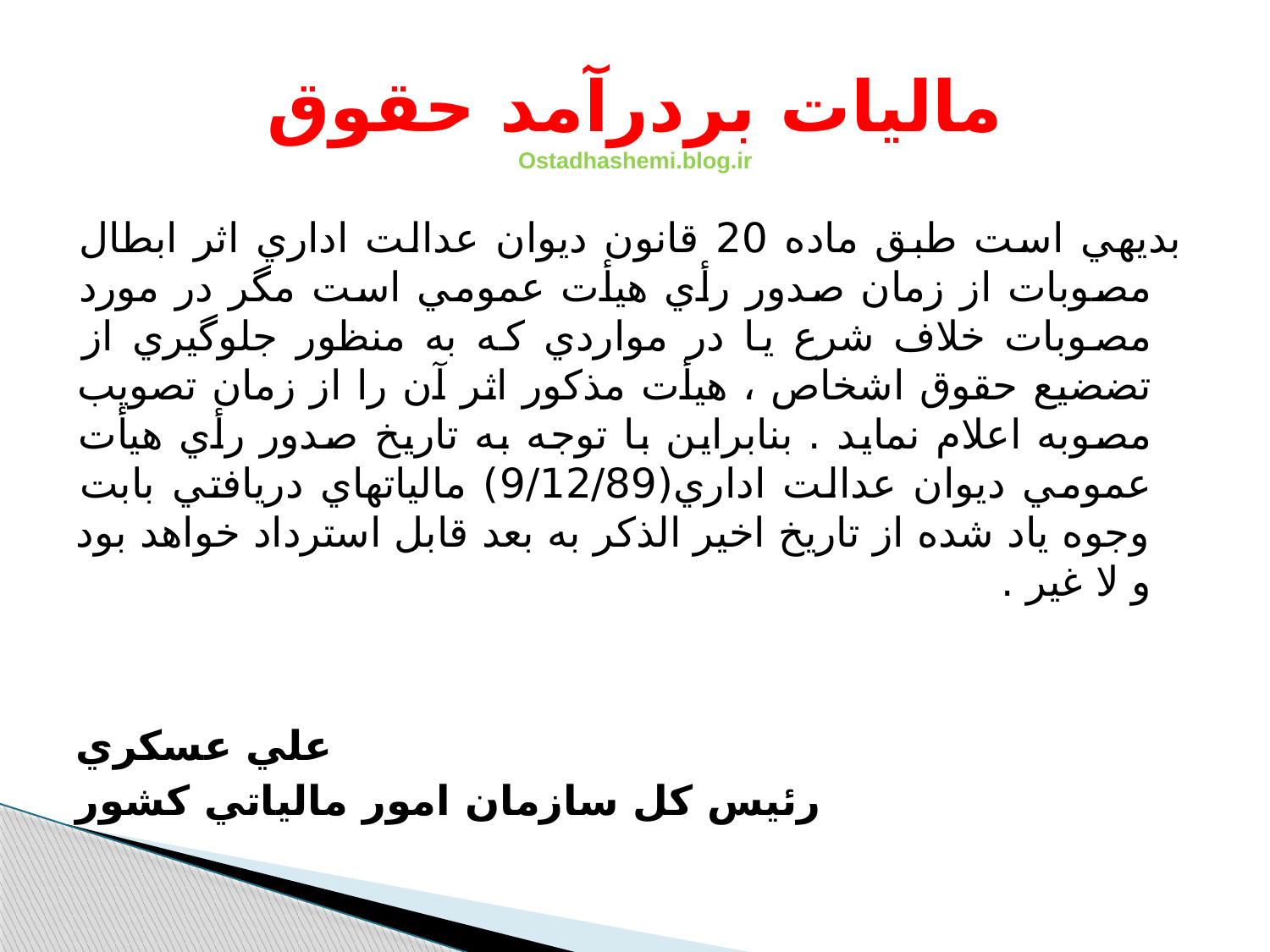

# مالیات بردرآمد حقوق Ostadhashemi.blog.ir
بديهي است طبق ماده 20 قانون ديوان عدالت اداري اثر ابطال مصوبات از زمان صدور رأي هيأت عمومي است مگر در مورد مصوبات خلاف شرع يا در مواردي که به منظور جلوگيري از تضضيع حقوق اشخاص ، هيأت مذکور اثر آن را از زمان تصويب مصوبه اعلام نمايد . بنابراين با توجه به تاريخ صدور رأي هيأت عمومي ديوان عدالت اداري(9/12/89) مالياتهاي دريافتي بابت وجوه ياد شده از تاريخ اخير الذکر به بعد قابل استرداد خواهد بود و لا غير .

علي عسکري
رئيس کل سازمان امور مالياتي کشور